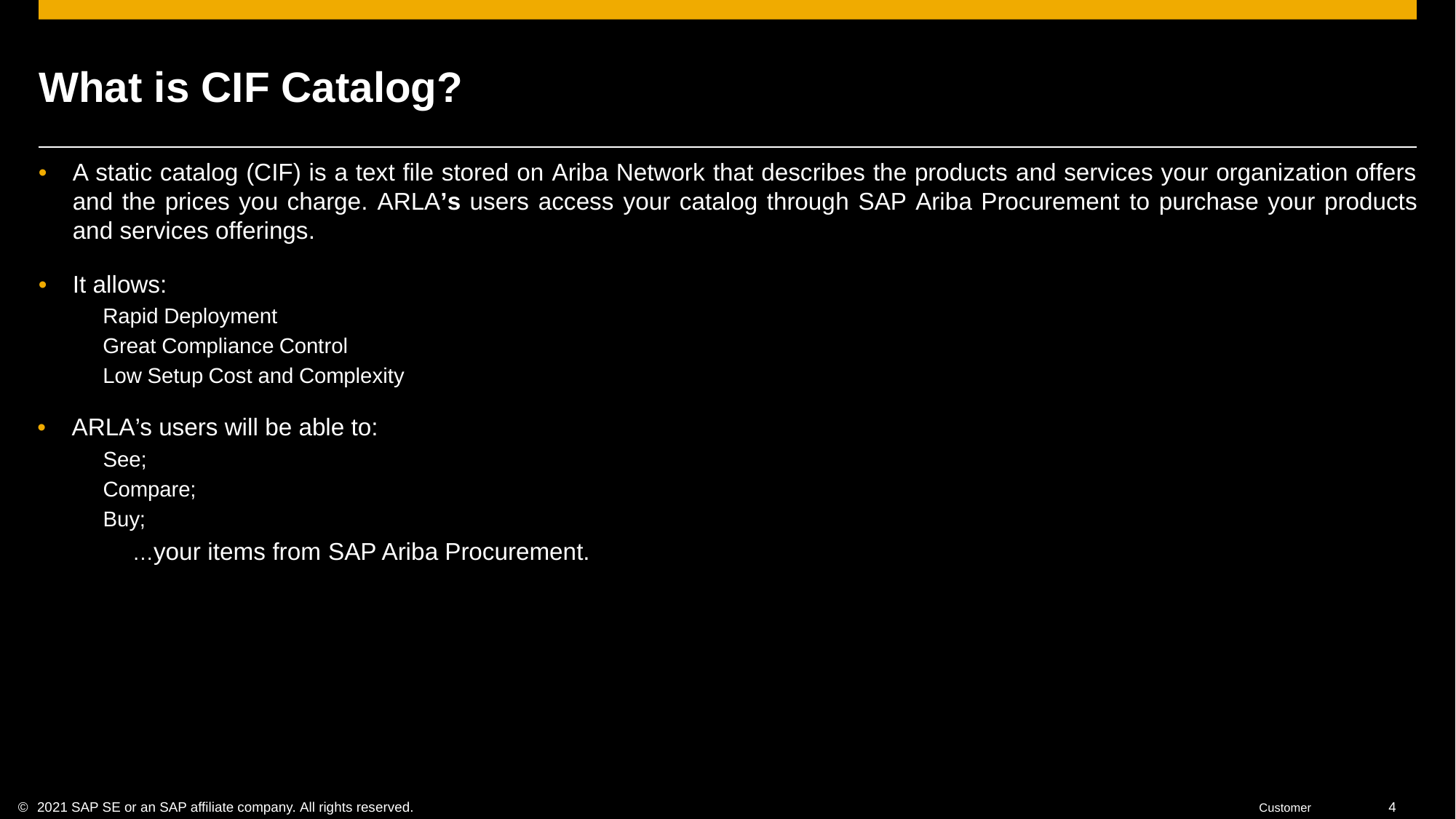

What isCIFCatalog?

•	Astaticcatalog(CIF)isatextfilestoredonAribaNetworkthatdescribestheproductsandservicesyourorganizationoffers
andthepricesyoucharge.ARLA’susersaccessyourcatalogthroughSAPAribaProcurementtopurchaseyourproducts
andservicesofferings.
•	It allows:
RapidDeployment
GreatComplianceControl
LowSetupCostandComplexity
•	ARLA’s users will be able to:
See;
Compare;
Buy;
…youritemsfromSAPAribaProcurement.
©	2021 SAP SE or an SAP affiliate company. All rights reserved.	Customer	4